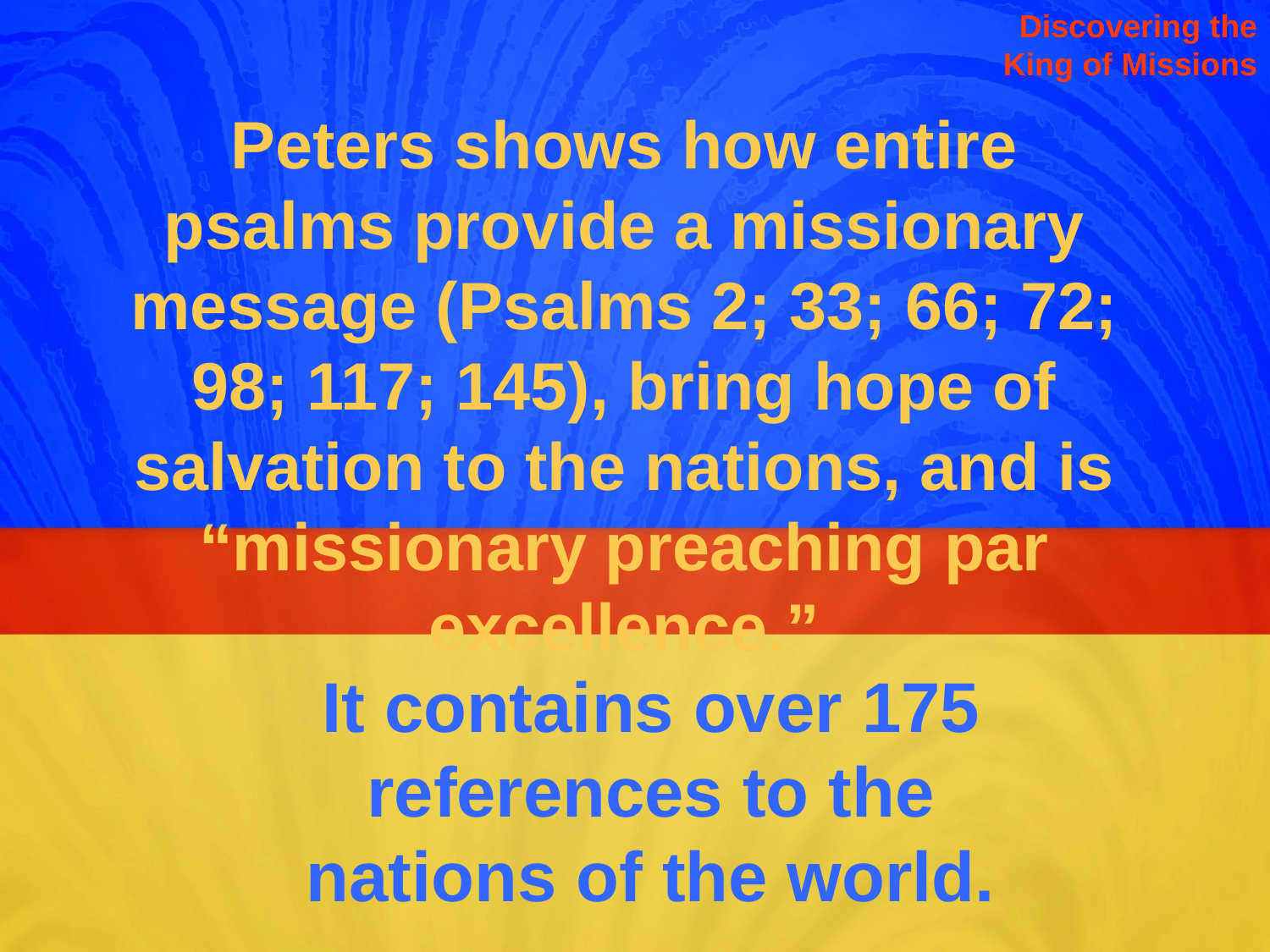

Discovering the King of Missions
Peters shows how entire psalms provide a missionary message (Psalms 2; 33; 66; 72; 98; 117; 145), bring hope of salvation to the nations, and is “missionary preaching par excellence.”
It contains over 175 references to the nations of the world.